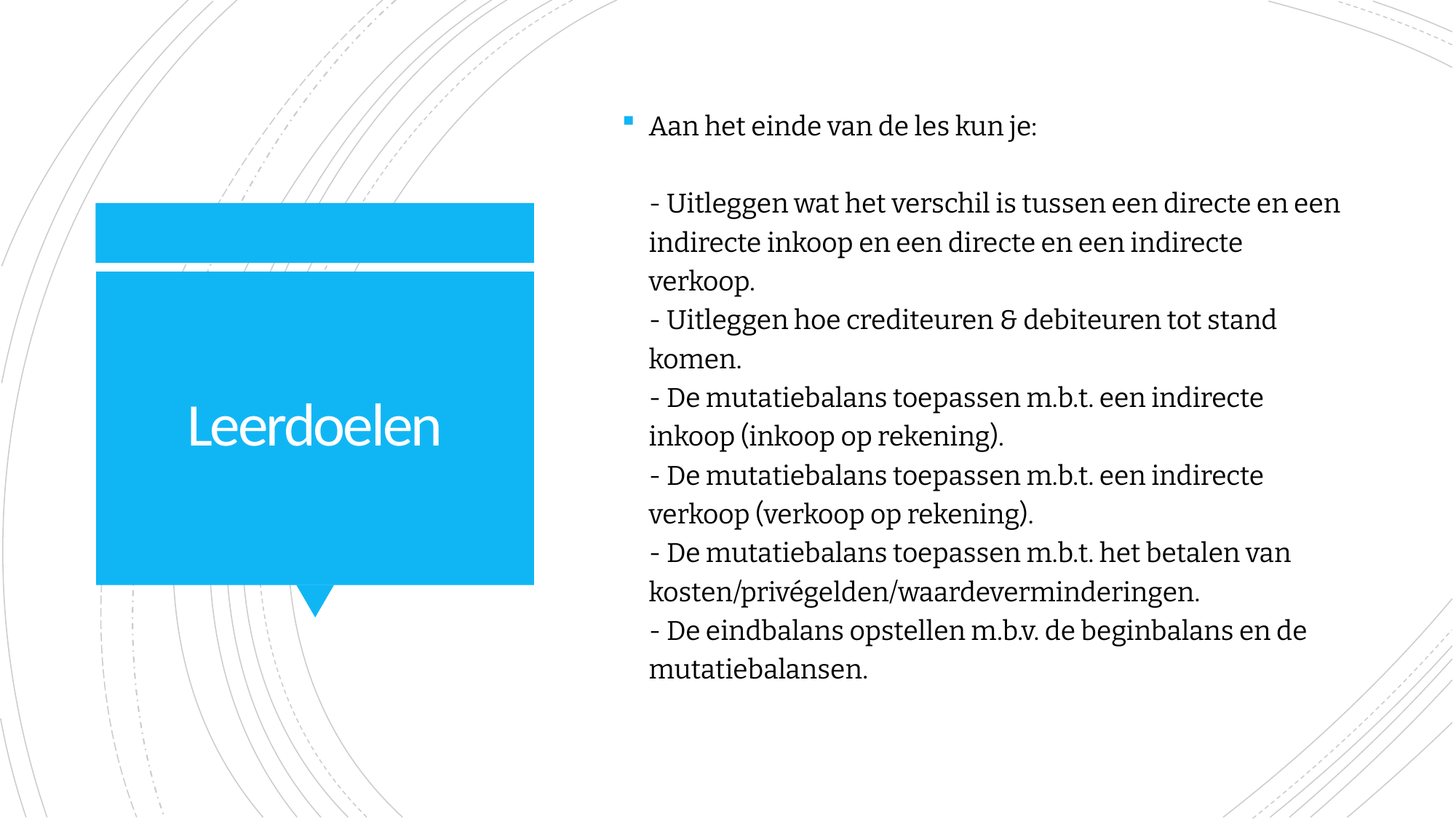

Aan het einde van de les kun je:
- Uitleggen wat het verschil is tussen een directe en een indirecte inkoop en een directe en een indirecte verkoop.
- Uitleggen hoe crediteuren & debiteuren tot stand komen.
- De mutatiebalans toepassen m.b.t. een indirecte inkoop (inkoop op rekening).
- De mutatiebalans toepassen m.b.t. een indirecte verkoop (verkoop op rekening).
- De mutatiebalans toepassen m.b.t. het betalen van kosten/privégelden/waardeverminderingen.
- De eindbalans opstellen m.b.v. de beginbalans en de mutatiebalansen.
# Leerdoelen